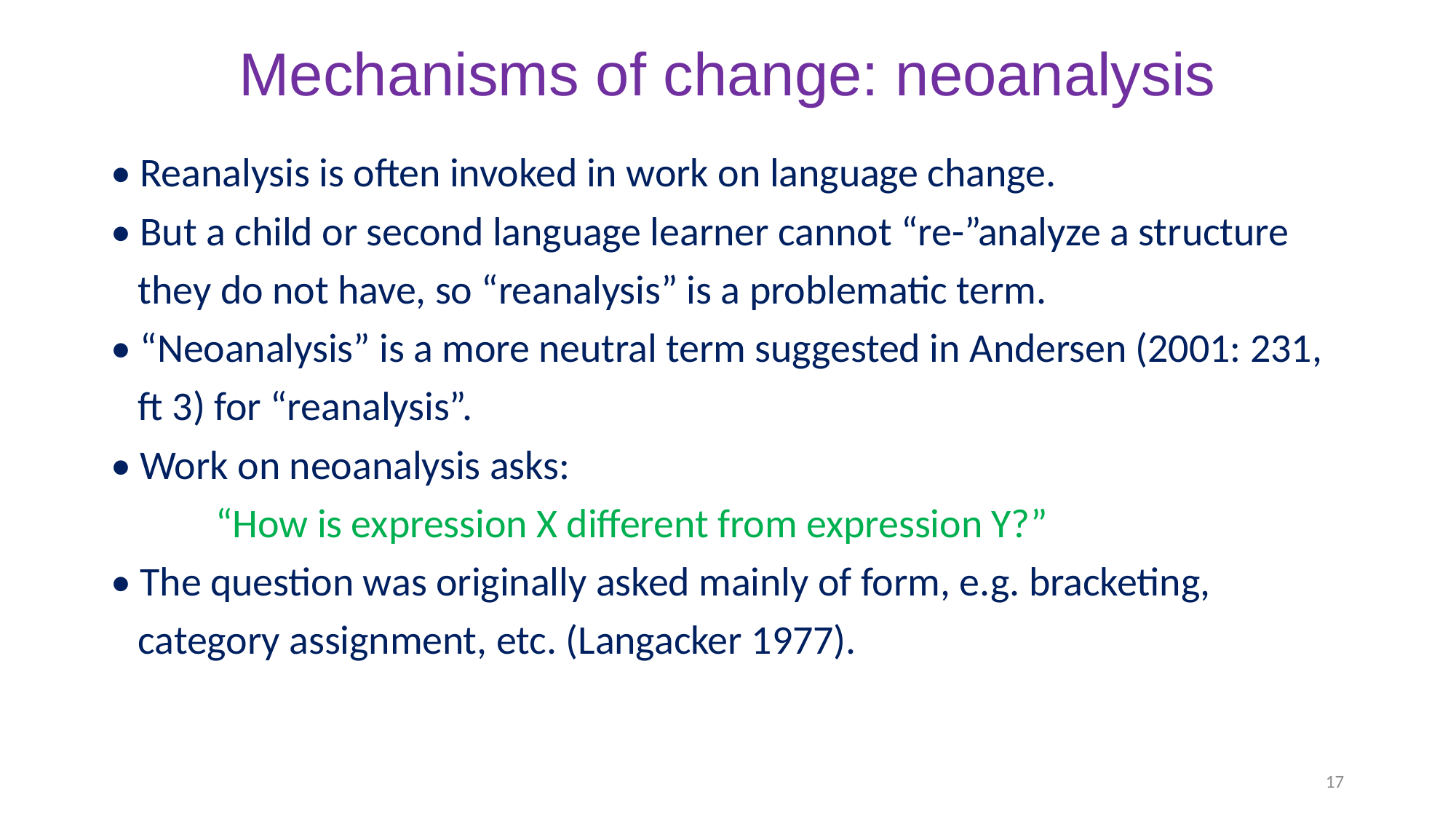

# Mechanisms of change: neoanalysis
• Reanalysis is often invoked in work on language change.
• But a child or second language learner cannot “re-”analyze a structure
   they do not have, so “reanalysis” is a problematic term.
• “Neoanalysis” is a more neutral term suggested in Andersen (2001: 231,
   ft 3) for “reanalysis”.
• Work on neoanalysis asks:
	“How is expression X different from expression Y?”
• The question was originally asked mainly of form, e.g. bracketing,
   category assignment, etc. (Langacker 1977).

17